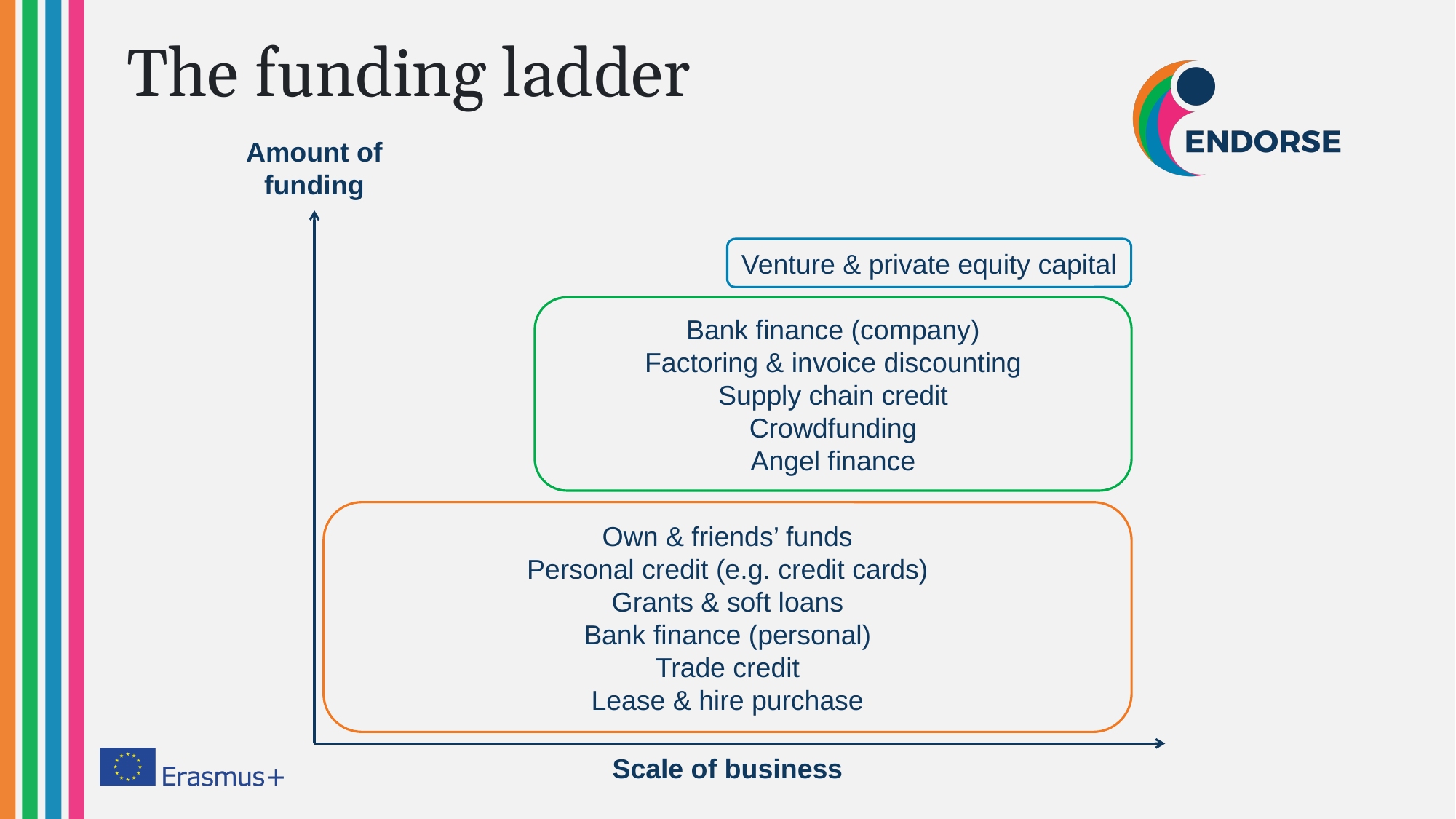

The funding ladder
Amount of funding
Venture & private equity capital
Bank finance (company)
Factoring & invoice discounting
Supply chain credit
Crowdfunding
Angel finance
Own & friends’ funds
Personal credit (e.g. credit cards)
Grants & soft loans
Bank finance (personal)
Trade credit
Lease & hire purchase
Scale of business